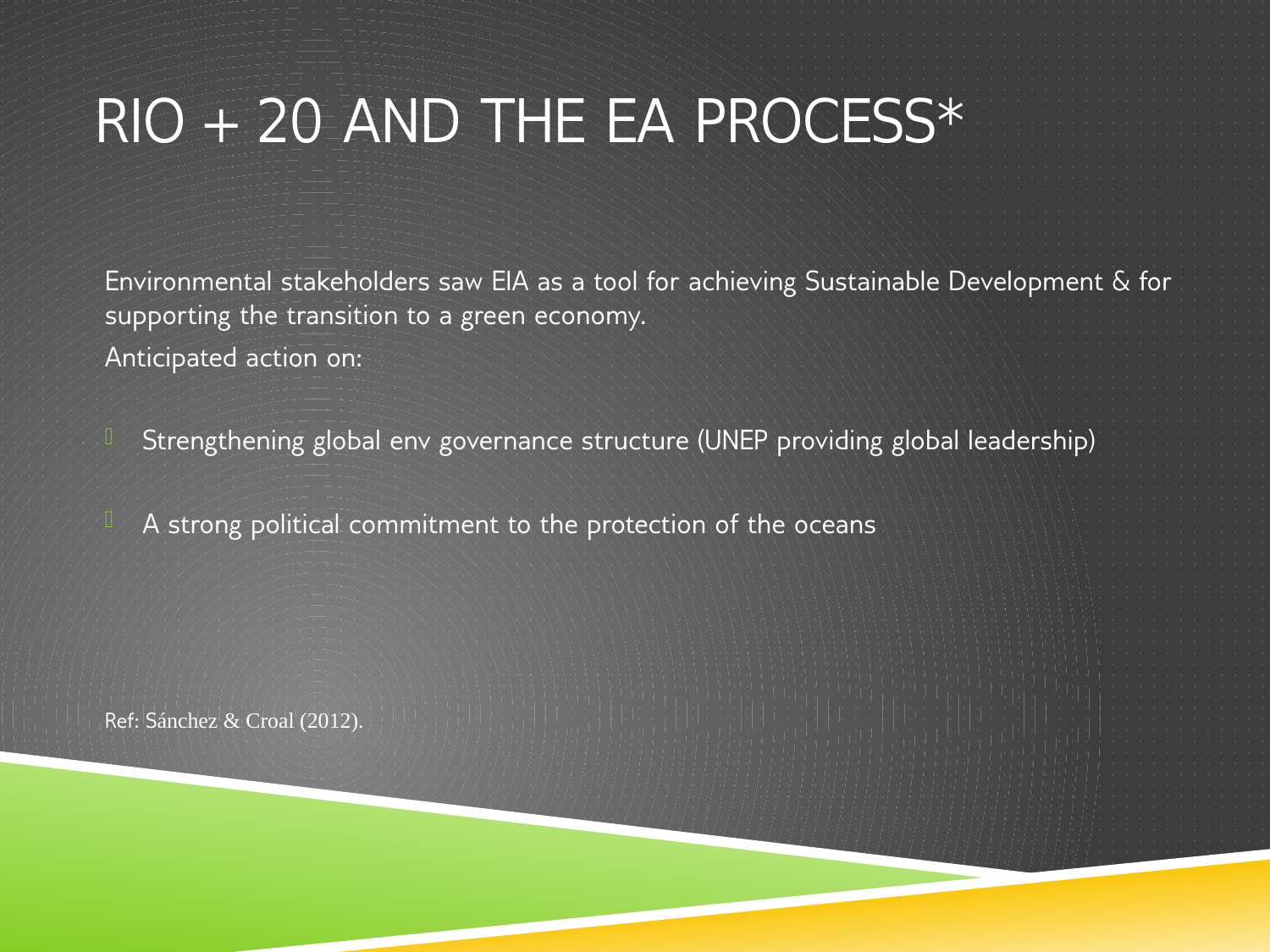

# Rio + 20 and the EA process*

Environmental stakeholders saw EIA as a tool for achieving Sustainable Development & for supporting the transition to a green economy.
Anticipated action on:

Strengthening global env governance structure (UNEP providing global leadership)

A strong political commitment to the protection of the oceans

Ref: Sánchez & Croal (2012).